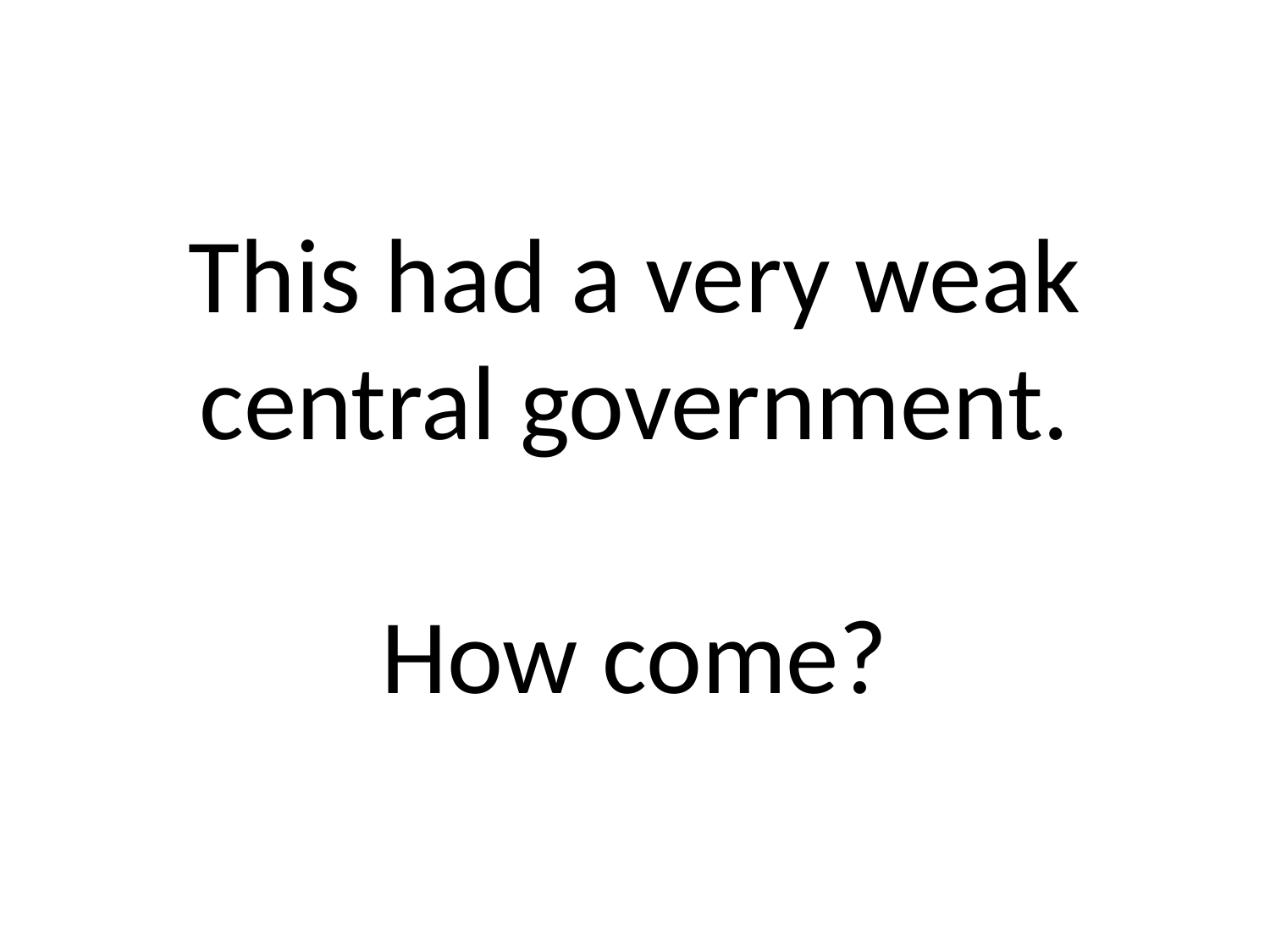

# This had a very weak central government. How come?